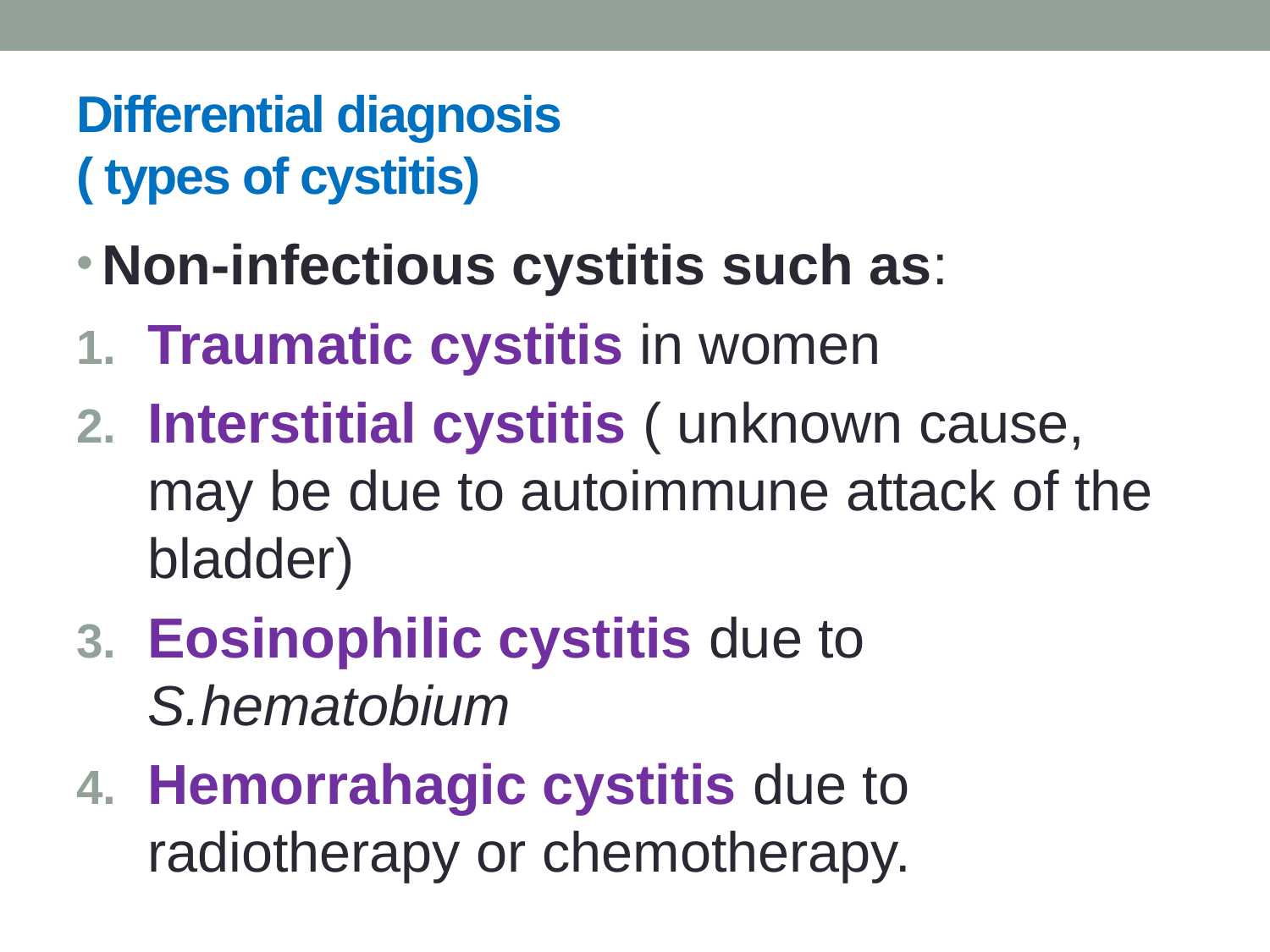

# Differential diagnosis ( types of cystitis)
Non-infectious cystitis such as:
Traumatic cystitis in women
Interstitial cystitis ( unknown cause, may be due to autoimmune attack of the bladder)
Eosinophilic cystitis due to S.hematobium
Hemorrahagic cystitis due to radiotherapy or chemotherapy.